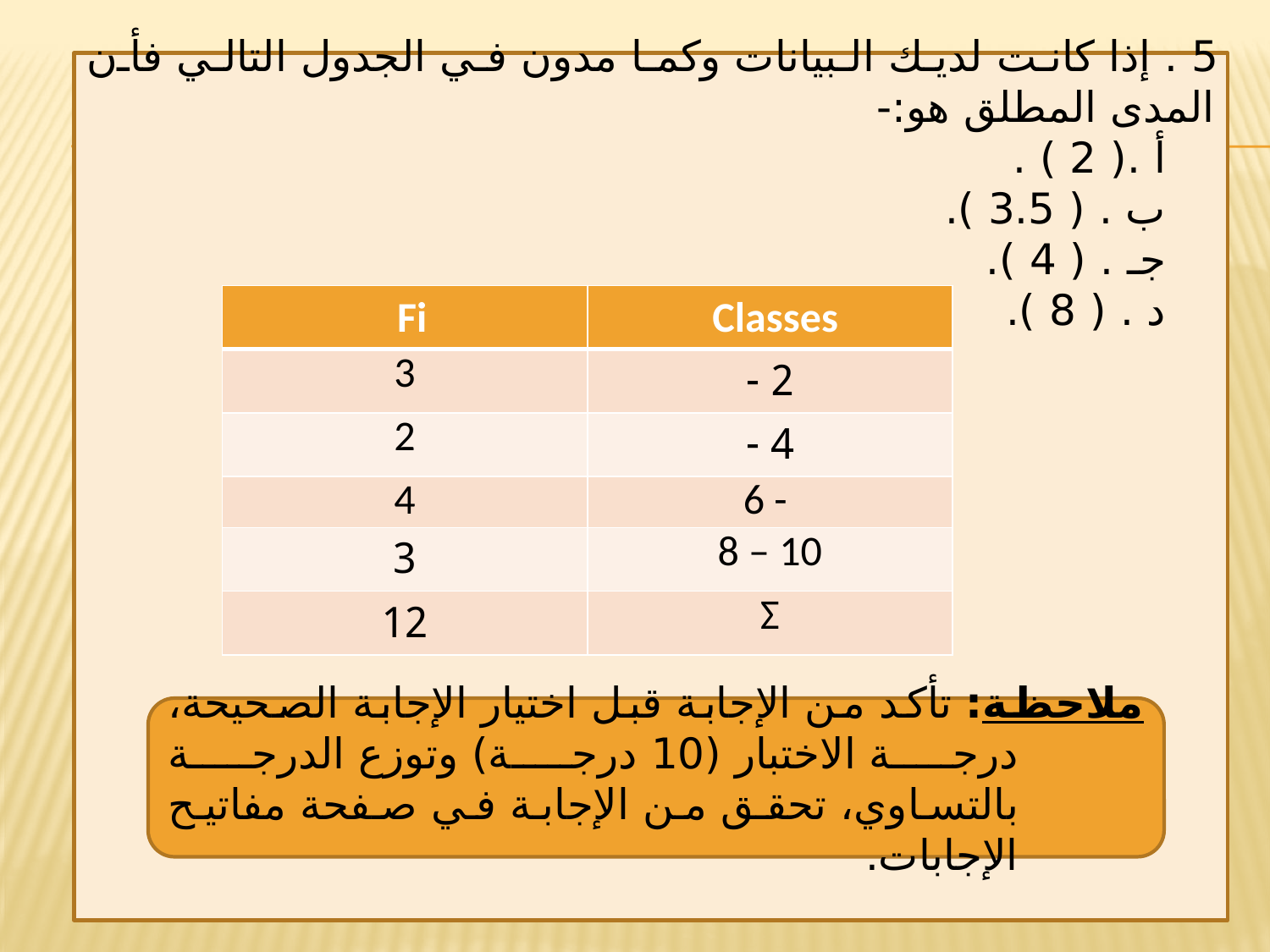

5 . إذا كانت لديك البيانات وكما مدون في الجدول التالي فأن المدى المطلق هو:-
أ .( 2 ) .
ب . ( 3.5 ).
جـ . ( 4 ).
د . ( 8 ).

| Fi | Classes |
| --- | --- |
| 3 | 2 - |
| 2 | 4 - |
| 4 | 6 - |
| 3 | 8 – 10 |
| 12 | Σ |
ملاحظة: تأكد من الإجابة قبل اختيار الإجابة الصحيحة، درجة الاختبار (10 درجة) وتوزع الدرجة بالتساوي، تحقق من الإجابة في صفحة مفاتيح الإجابات.